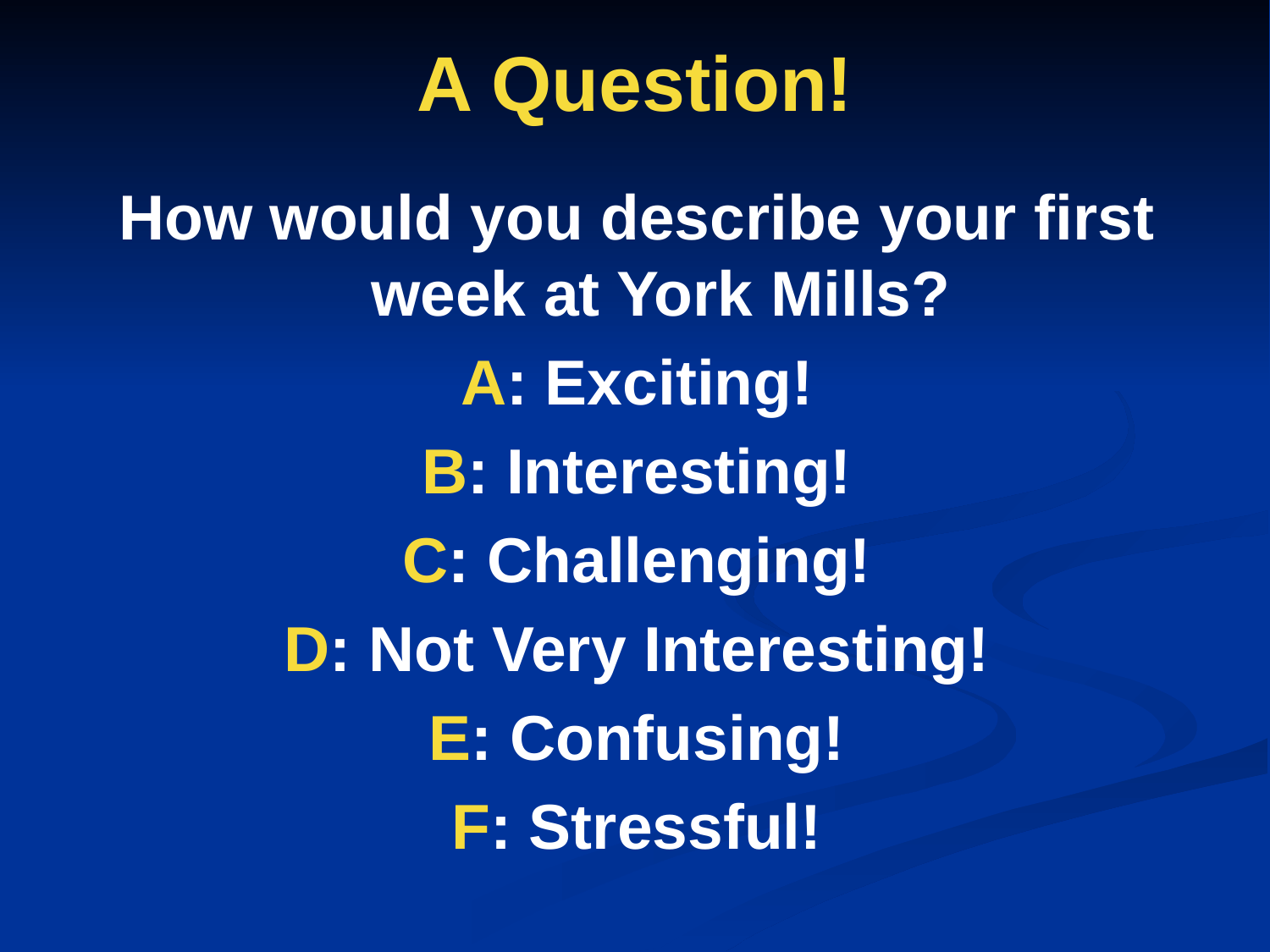

# A Question!
How would you describe your first week at York Mills?
A: Exciting!
B: Interesting!
C: Challenging!
D: Not Very Interesting!
E: Confusing!
F: Stressful!